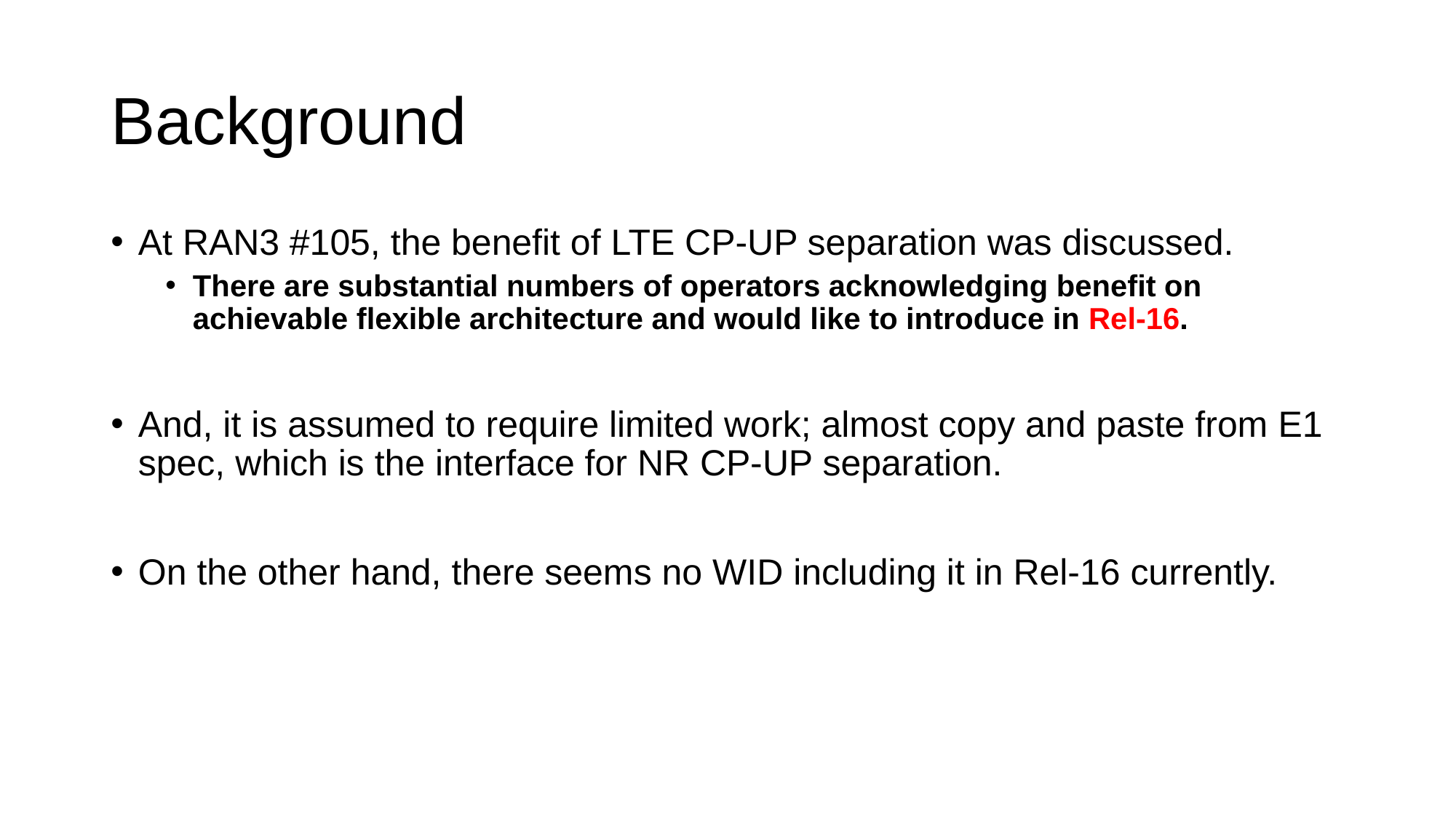

# Background
At RAN3 #105, the benefit of LTE CP-UP separation was discussed.
There are substantial numbers of operators acknowledging benefit on achievable flexible architecture and would like to introduce in Rel-16.

And, it is assumed to require limited work; almost copy and paste from E1 spec, which is the interface for NR CP-UP separation.

On the other hand, there seems no WID including it in Rel-16 currently.